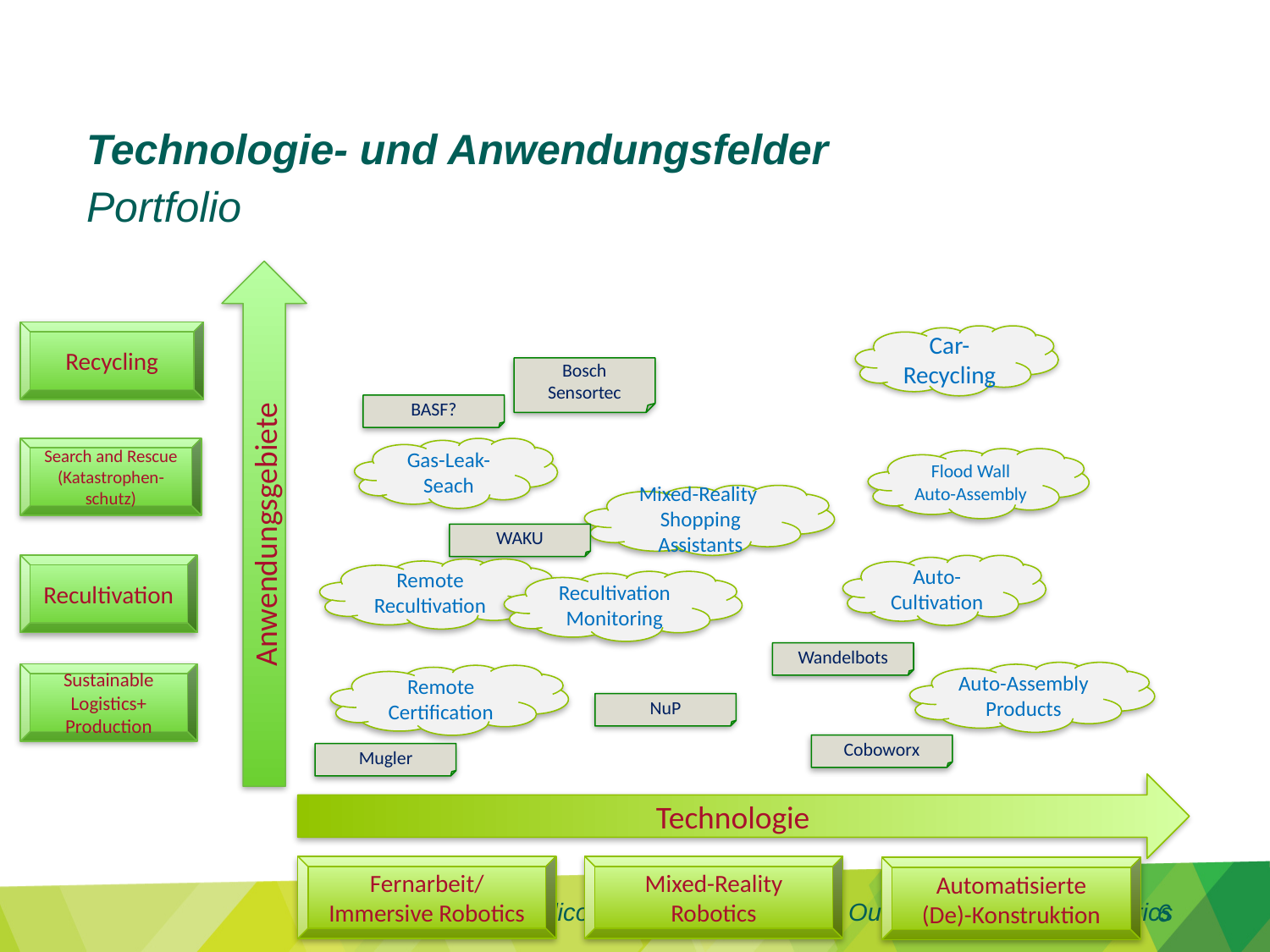

Technologie- und Anwendungsfelder
Portfolio
Anwendungsgebiete
Recycling
Car-Recycling
Bosch Sensortec
Technologie
BASF?
Search and Rescue (Katastrophen-schutz)
Gas-Leak-Seach
Flood Wall Auto-Assembly
Mixed-Reality  Shopping Assistants
WAKU
Auto-Cultivation
Recultivation
Remote Recultivation
Recultivation Monitoring
Wandelbots
Auto-Assembly Products
Sustainable Logistics+
Production
Remote Certification
NuP
Coboworx
Mugler
Fernarbeit/
Immersive Robotics
Mixed-Reality Robotics
Automatisierte
(De)-Konstruktion